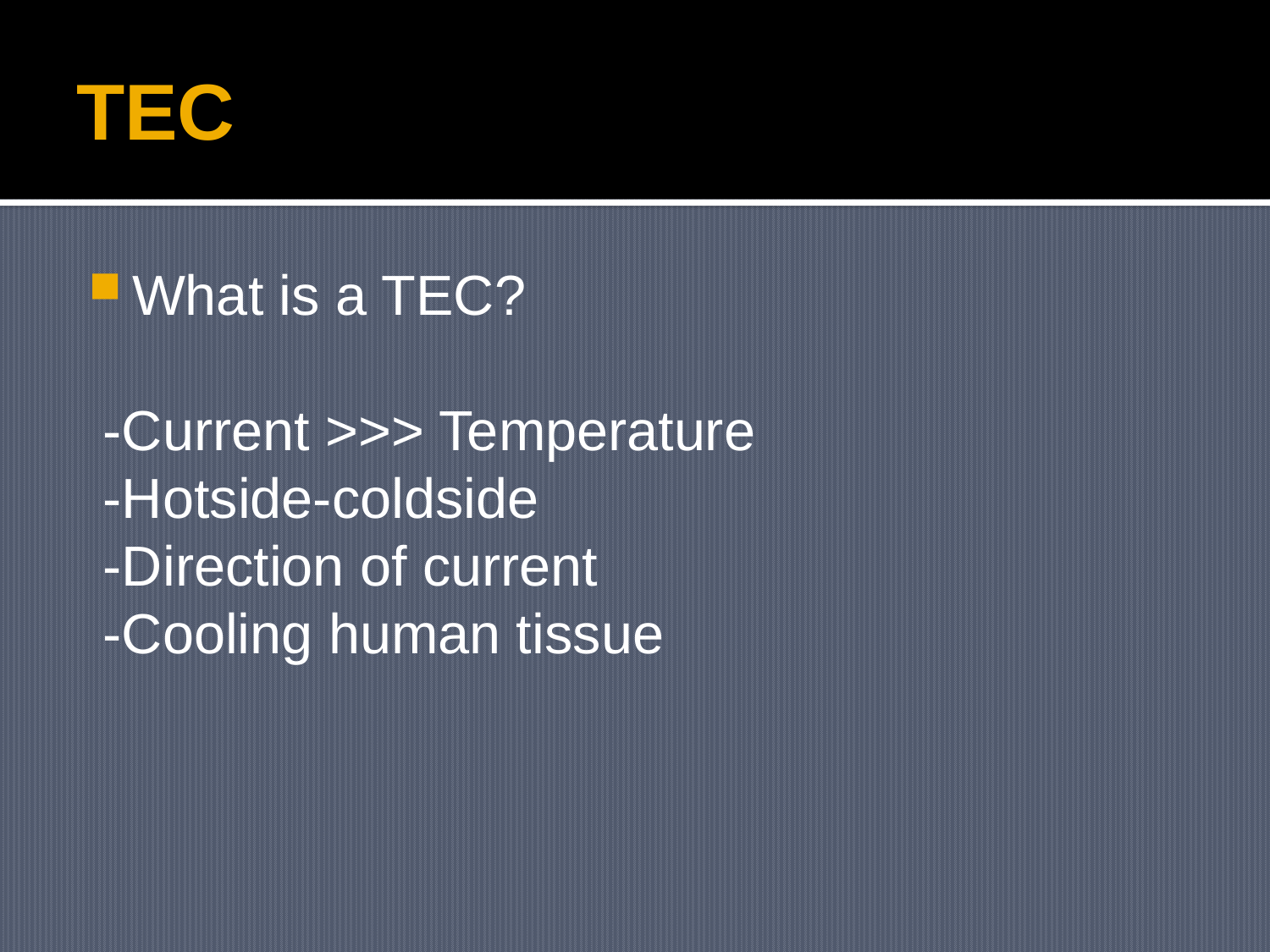

# TEC
What is a TEC?

 -Current >>> Temperature
 -Hotside-coldside
 -Direction of current
 -Cooling human tissue